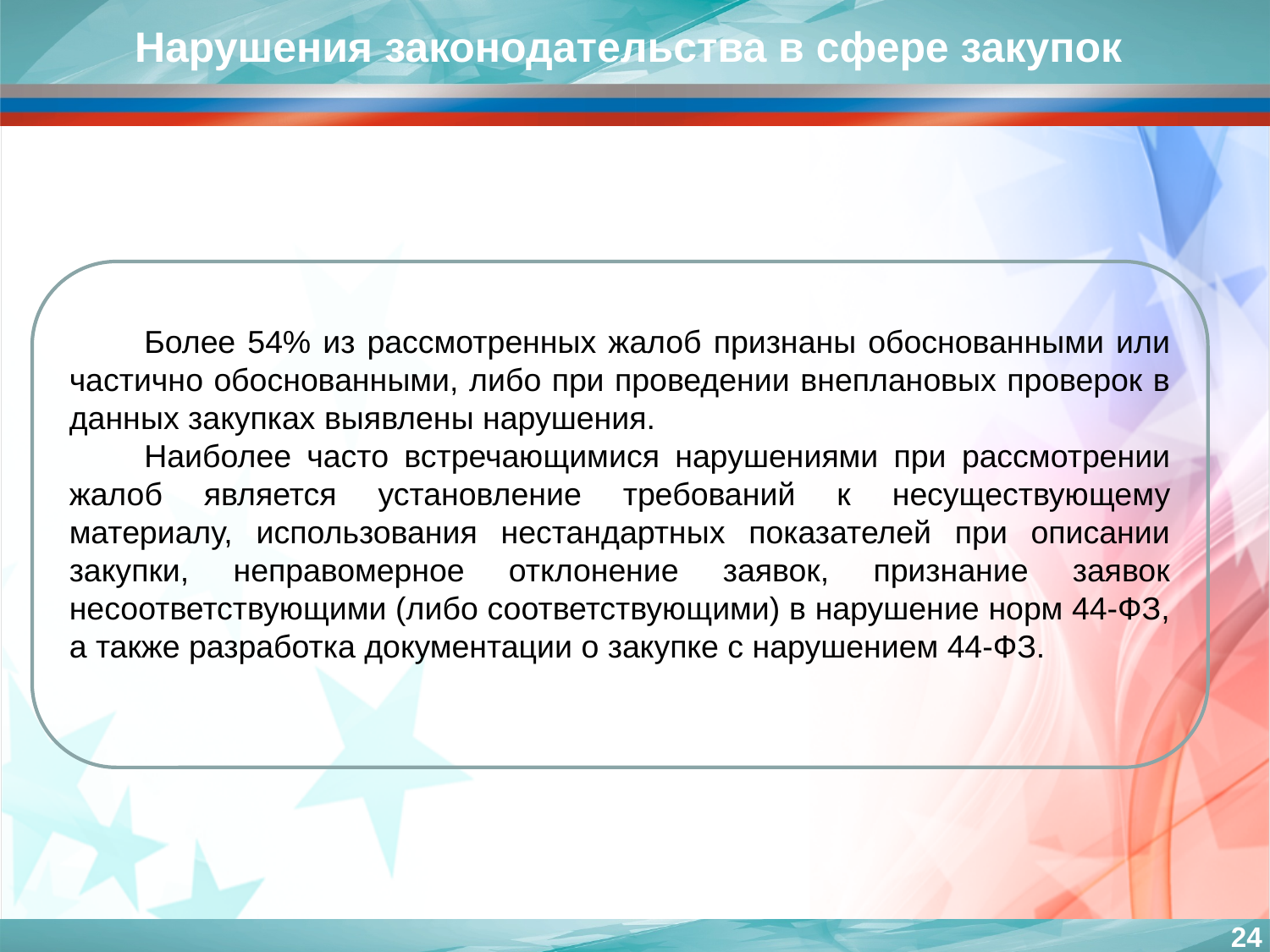

Нарушения законодательства в сфере закупок
Более 54% из рассмотренных жалоб признаны обоснованными или частично обоснованными, либо при проведении внеплановых проверок в данных закупках выявлены нарушения.
Наиболее часто встречающимися нарушениями при рассмотрении жалоб является установление требований к несуществующему материалу, использования нестандартных показателей при описании закупки, неправомерное отклонение заявок, признание заявок несоответствующими (либо соответствующими) в нарушение норм 44-ФЗ, а также разработка документации о закупке с нарушением 44-ФЗ.

24